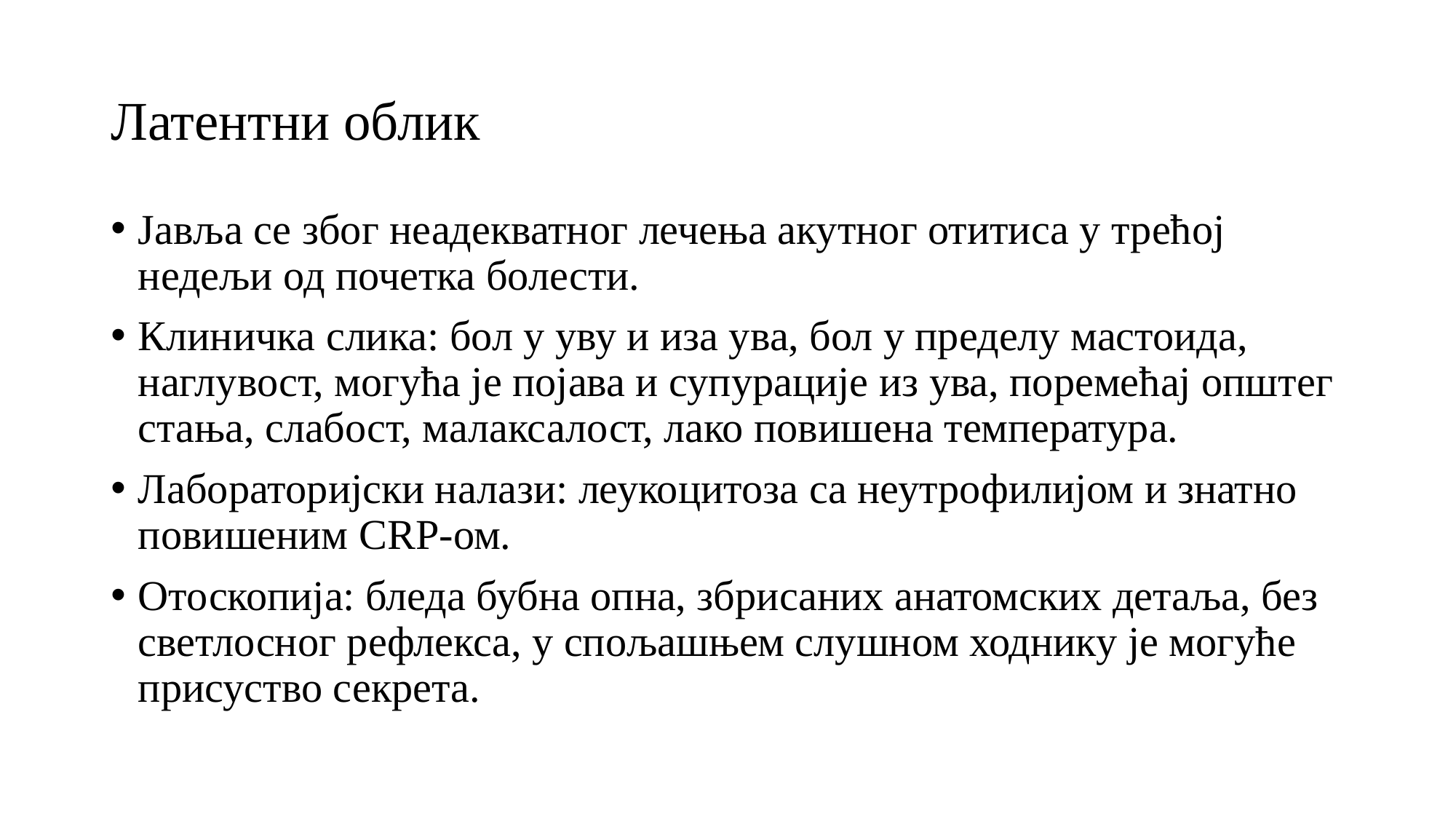

# Латентни облик
Јавља се због неадекватног лечења акутног отитиса у трећој недељи од почетка болести.
Клиничка слика: бол у уву и иза ува, бол у пределу мастоида, наглувост, могућа је појава и супурације из ува, поремећај општег стања, слабост, малаксалост, лако повишена температура.
Лабораторијски налази: леукоцитоза са неутрофилијом и знатно повишеним CRP-ом.
Отоскопија: бледа бубна опна, збрисаних анатомских детаља, без светлосног рефлекса, у спољашњем слушном ходнику је могуће присуство секрета.